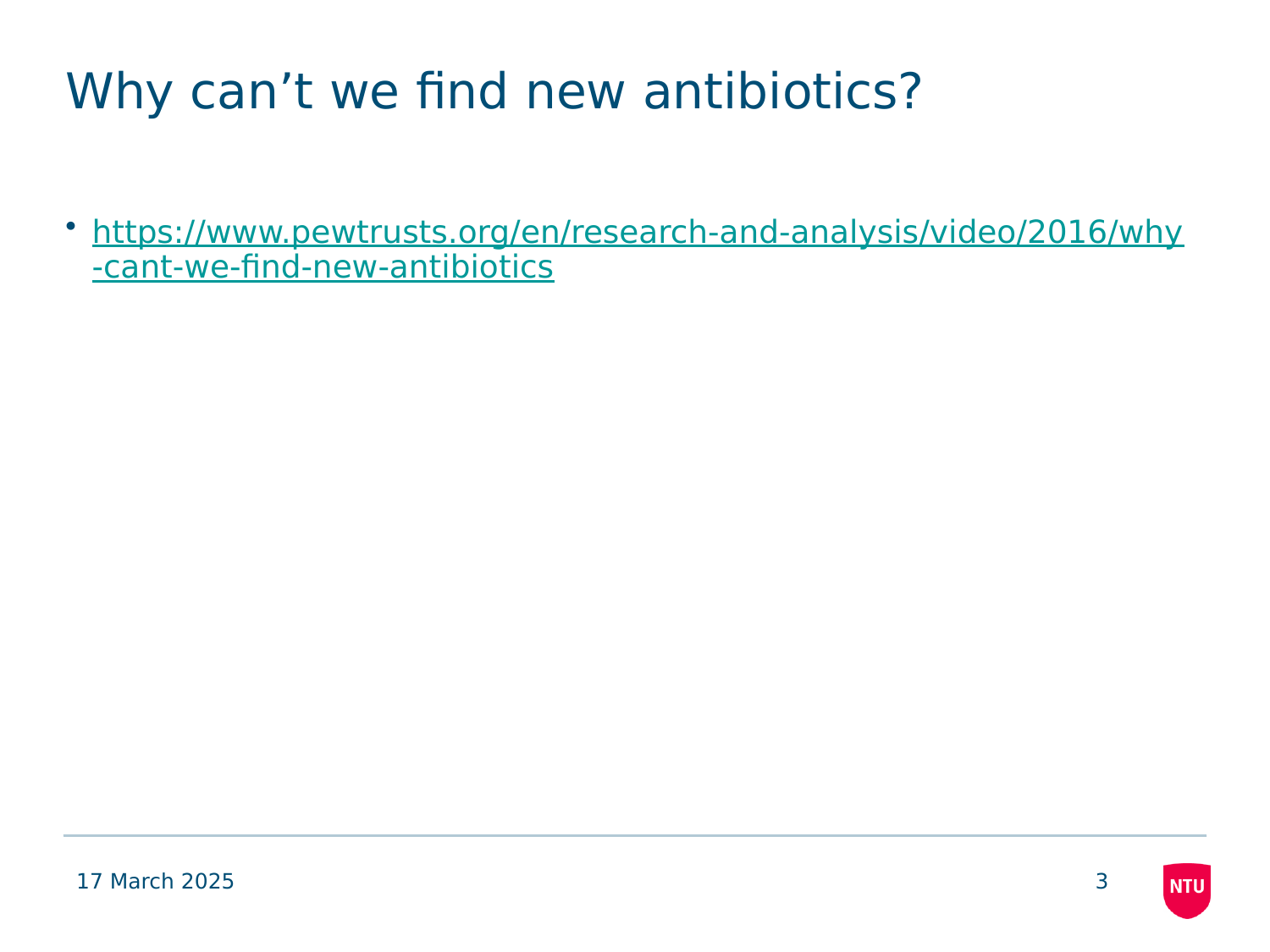

# Why can’t we find new antibiotics?
https://www.pewtrusts.org/en/research-and-analysis/video/2016/why-cant-we-find-new-antibiotics
17 March 2025
3